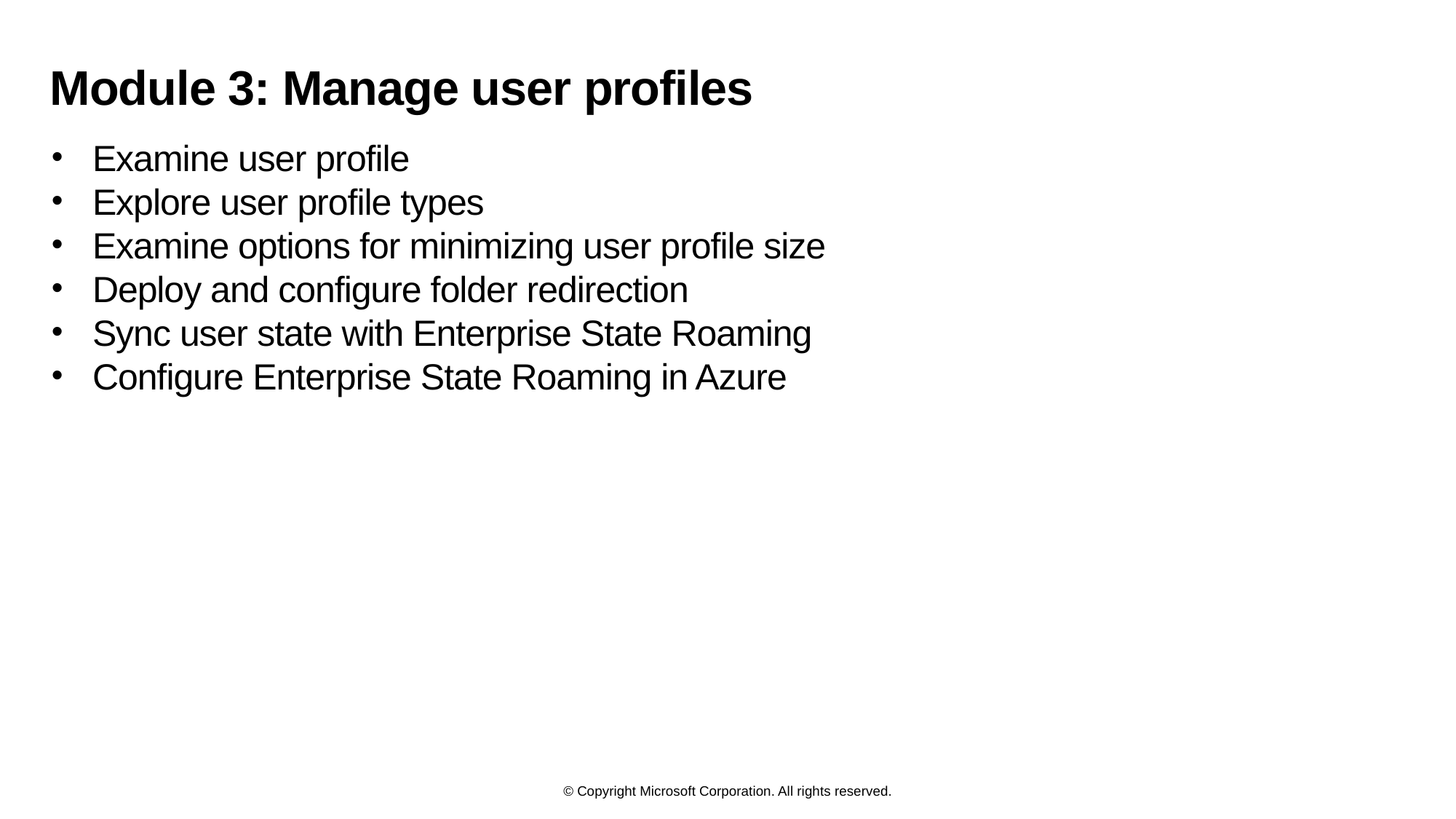

# Module 3: Manage user profiles
Examine user profile
Explore user profile types
Examine options for minimizing user profile size
Deploy and configure folder redirection
Sync user state with Enterprise State Roaming
Configure Enterprise State Roaming in Azure